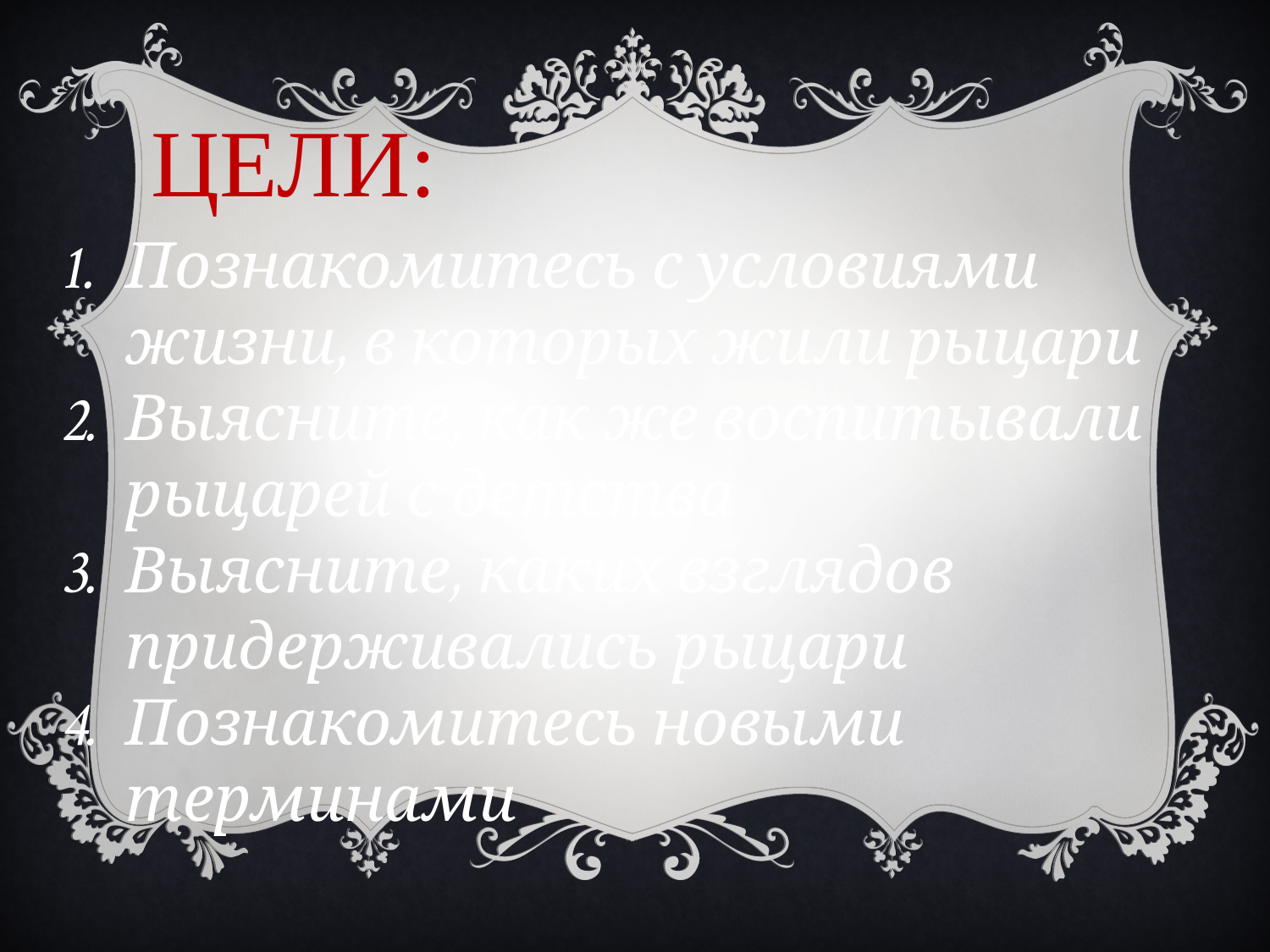

ЦЕЛИ:
Познакомитесь с условиями жизни, в которых жили рыцари
Выясните, как же воспитывали рыцарей с детства
Выясните, каких взглядов придерживались рыцари
Познакомитесь новыми терминами